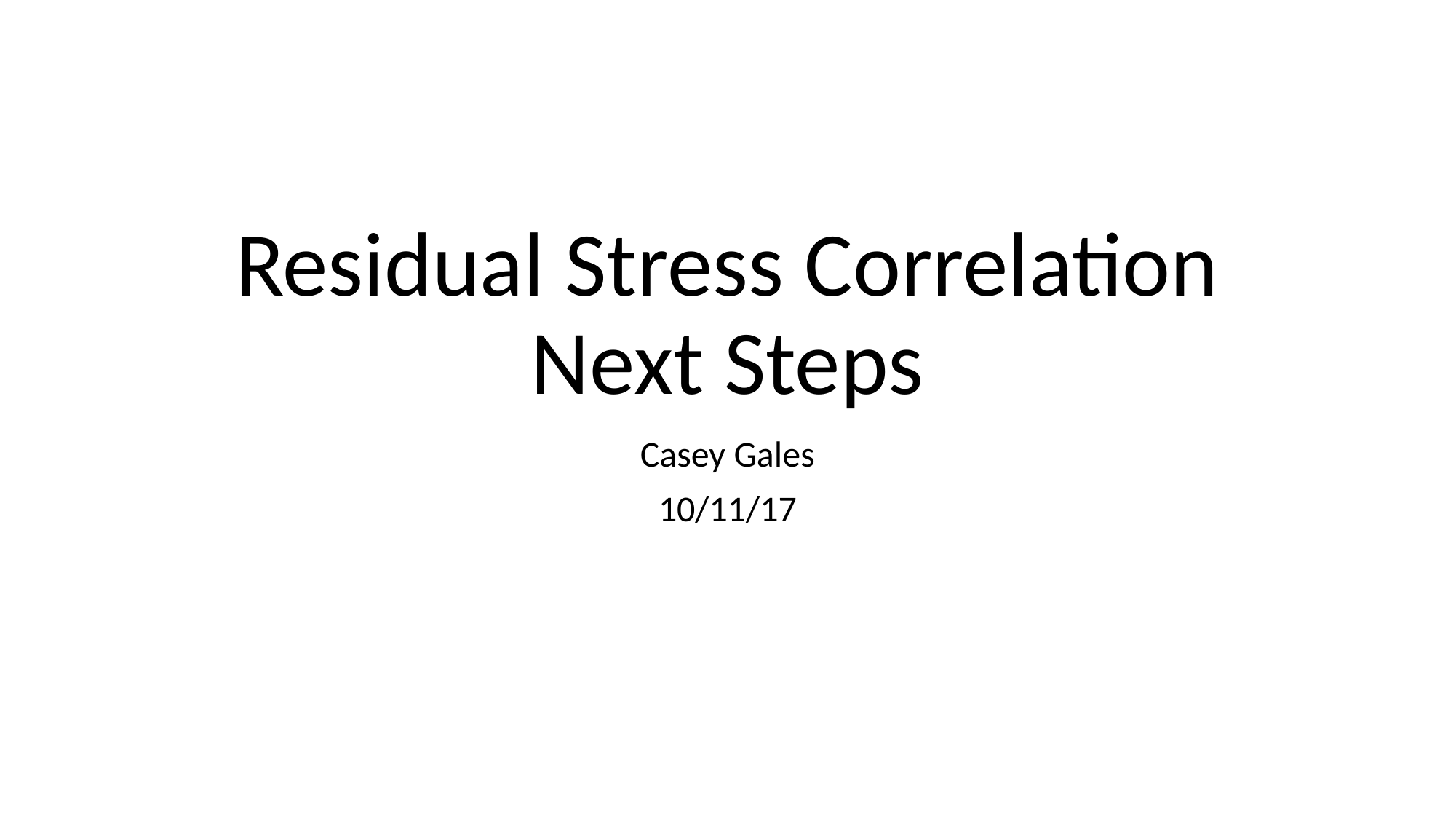

# Residual Stress Correlation Next Steps
Casey Gales
10/11/17